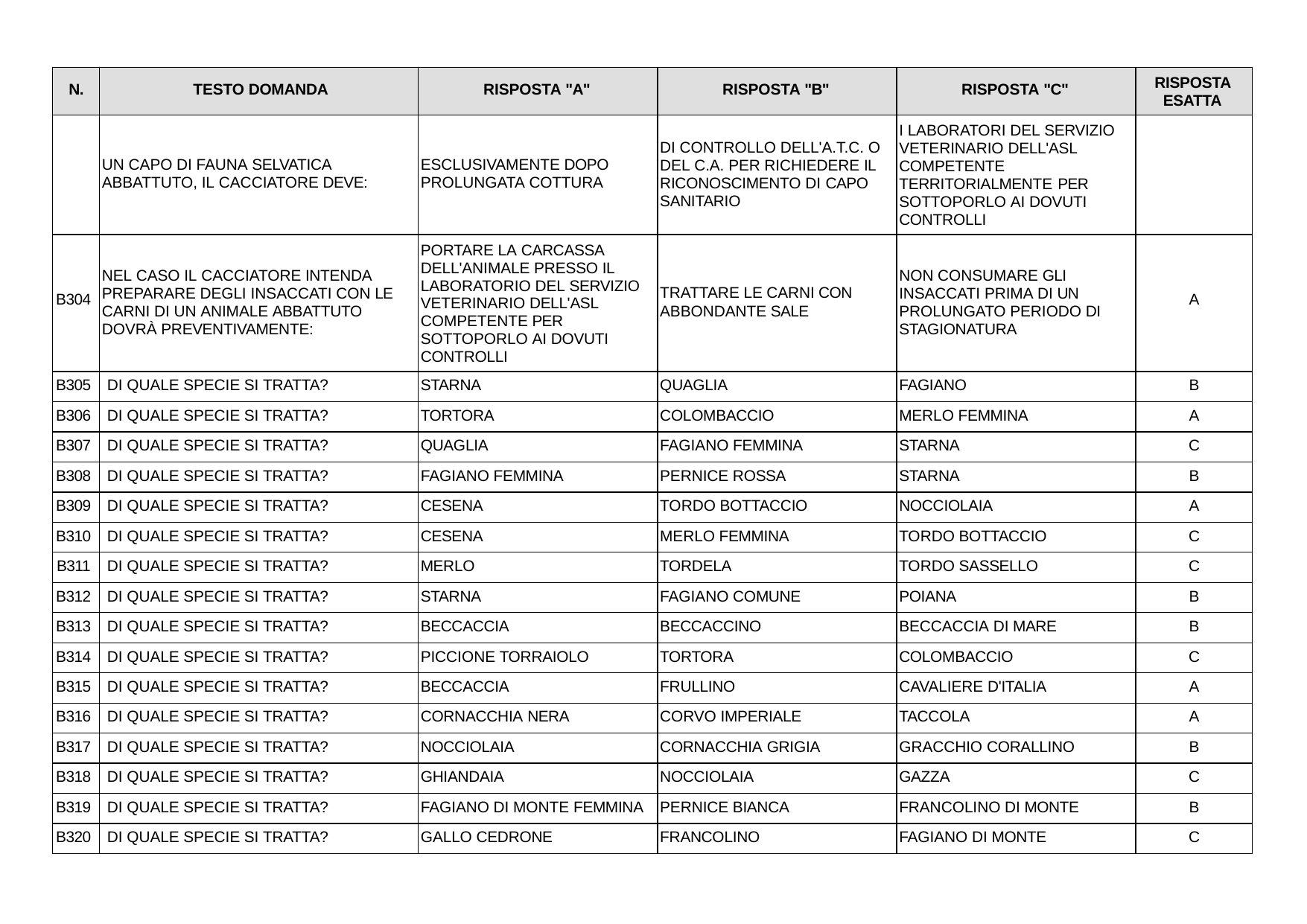

| N. | TESTO DOMANDA | RISPOSTA "A" | RISPOSTA "B" | RISPOSTA "C" | RISPOSTA ESATTA |
| --- | --- | --- | --- | --- | --- |
|  | UN CAPO DI FAUNA SELVATICA ABBATTUTO, IL CACCIATORE DEVE: | ESCLUSIVAMENTE DOPO PROLUNGATA COTTURA | DI CONTROLLO DELL'A.T.C. O DEL C.A. PER RICHIEDERE IL RICONOSCIMENTO DI CAPO SANITARIO | I LABORATORI DEL SERVIZIO VETERINARIO DELL'ASL COMPETENTE TERRITORIALMENTE PER SOTTOPORLO AI DOVUTI CONTROLLI |  |
| B304 | NEL CASO IL CACCIATORE INTENDA PREPARARE DEGLI INSACCATI CON LE CARNI DI UN ANIMALE ABBATTUTO DOVRÀ PREVENTIVAMENTE: | PORTARE LA CARCASSA DELL'ANIMALE PRESSO IL LABORATORIO DEL SERVIZIO VETERINARIO DELL'ASL COMPETENTE PER SOTTOPORLO AI DOVUTI CONTROLLI | TRATTARE LE CARNI CON ABBONDANTE SALE | NON CONSUMARE GLI INSACCATI PRIMA DI UN PROLUNGATO PERIODO DI STAGIONATURA | A |
| B305 | DI QUALE SPECIE SI TRATTA? | STARNA | QUAGLIA | FAGIANO | B |
| B306 | DI QUALE SPECIE SI TRATTA? | TORTORA | COLOMBACCIO | MERLO FEMMINA | A |
| B307 | DI QUALE SPECIE SI TRATTA? | QUAGLIA | FAGIANO FEMMINA | STARNA | C |
| B308 | DI QUALE SPECIE SI TRATTA? | FAGIANO FEMMINA | PERNICE ROSSA | STARNA | B |
| B309 | DI QUALE SPECIE SI TRATTA? | CESENA | TORDO BOTTACCIO | NOCCIOLAIA | A |
| B310 | DI QUALE SPECIE SI TRATTA? | CESENA | MERLO FEMMINA | TORDO BOTTACCIO | C |
| B311 | DI QUALE SPECIE SI TRATTA? | MERLO | TORDELA | TORDO SASSELLO | C |
| B312 | DI QUALE SPECIE SI TRATTA? | STARNA | FAGIANO COMUNE | POIANA | B |
| B313 | DI QUALE SPECIE SI TRATTA? | BECCACCIA | BECCACCINO | BECCACCIA DI MARE | B |
| B314 | DI QUALE SPECIE SI TRATTA? | PICCIONE TORRAIOLO | TORTORA | COLOMBACCIO | C |
| B315 | DI QUALE SPECIE SI TRATTA? | BECCACCIA | FRULLINO | CAVALIERE D'ITALIA | A |
| B316 | DI QUALE SPECIE SI TRATTA? | CORNACCHIA NERA | CORVO IMPERIALE | TACCOLA | A |
| B317 | DI QUALE SPECIE SI TRATTA? | NOCCIOLAIA | CORNACCHIA GRIGIA | GRACCHIO CORALLINO | B |
| B318 | DI QUALE SPECIE SI TRATTA? | GHIANDAIA | NOCCIOLAIA | GAZZA | C |
| B319 | DI QUALE SPECIE SI TRATTA? | FAGIANO DI MONTE FEMMINA | PERNICE BIANCA | FRANCOLINO DI MONTE | B |
| B320 | DI QUALE SPECIE SI TRATTA? | GALLO CEDRONE | FRANCOLINO | FAGIANO DI MONTE | C |